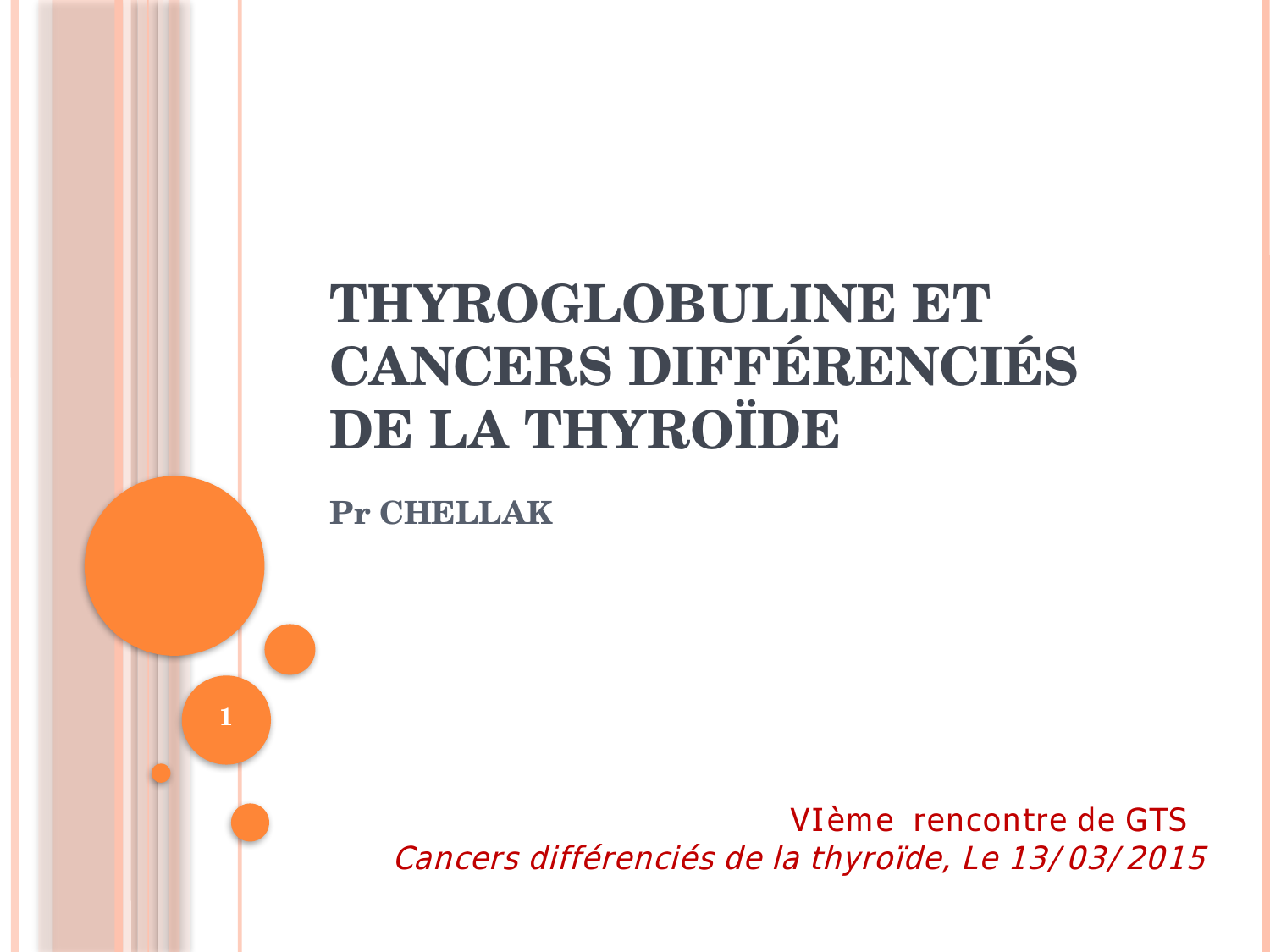

# THYROGLOBULINE ET Cancers différenciés de la thyroïde
Pr CHELLAK
1
VIème  rencontre de GTS
Cancers différenciés de la thyroïde, Le 13/03/2015